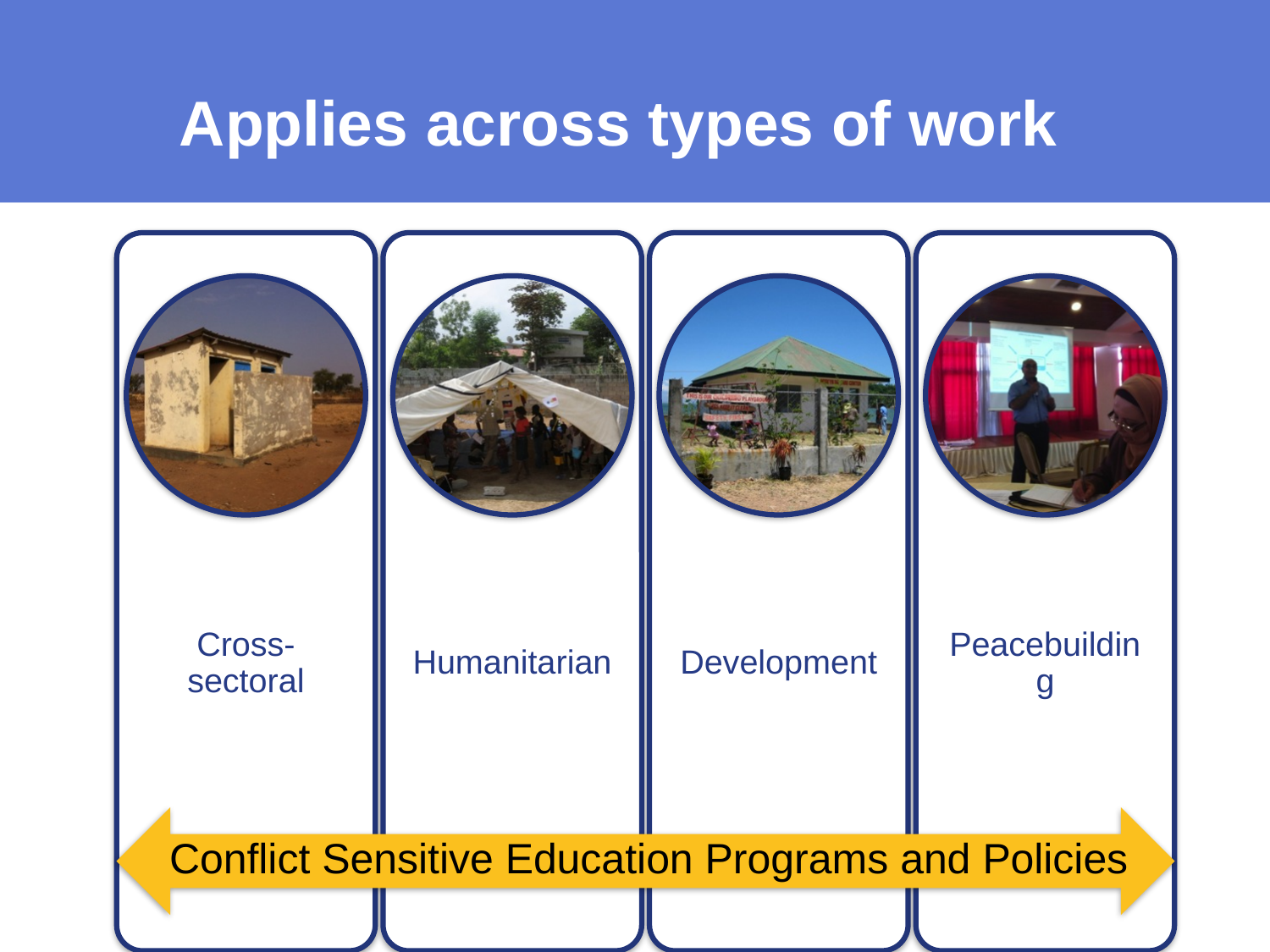

Applies across types of work
Cross-sectoral
Humanitarian
Development
Peacebuilding
Conflict Sensitive Education Programs and Policies